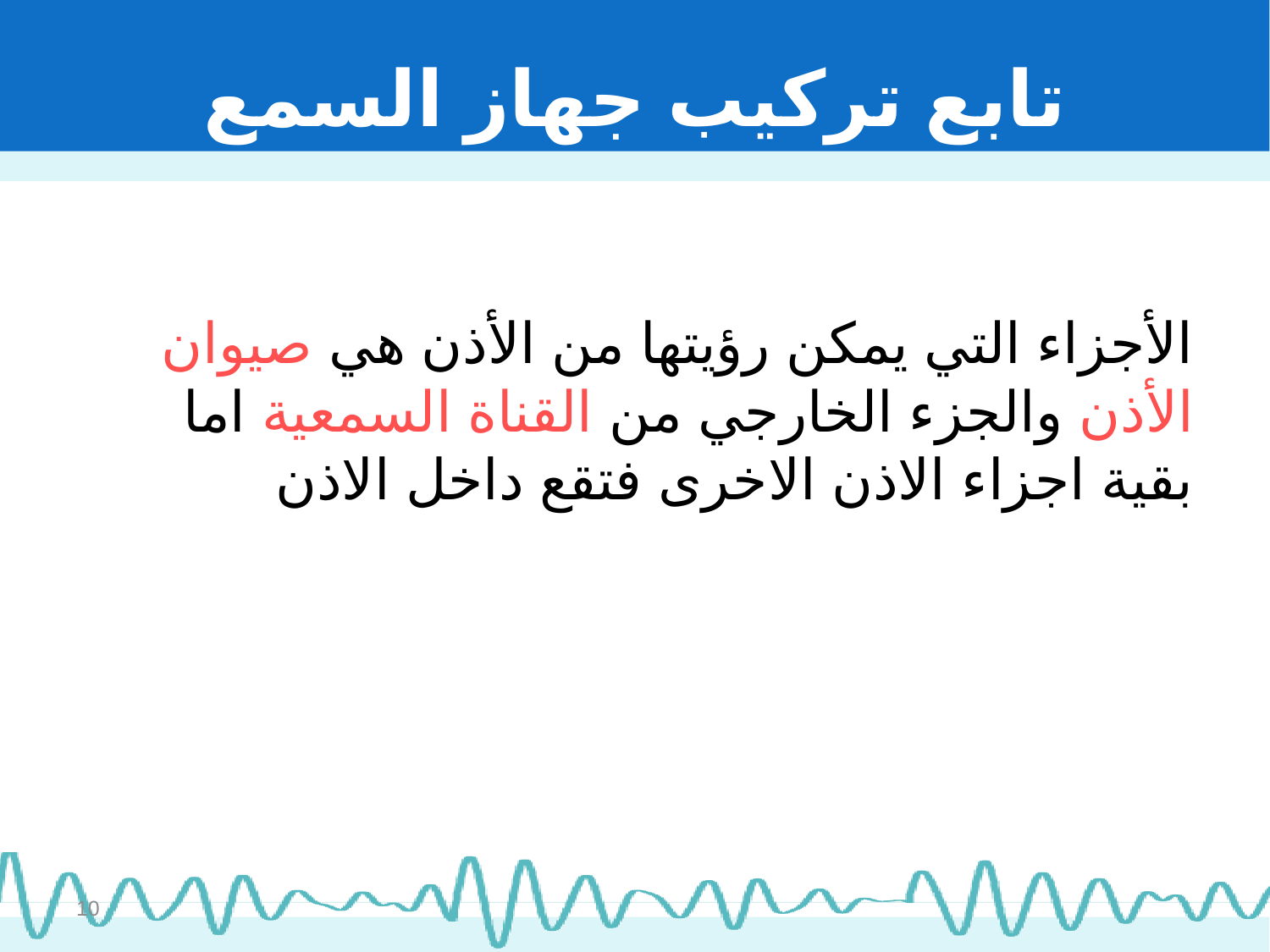

# تابع تركيب جهاز السمع

الأجزاء التي يمكن رؤيتها من الأذن هي صيوان الأذن والجزء الخارجي من القناة السمعية اما بقية اجزاء الاذن الاخرى فتقع داخل الاذن
10